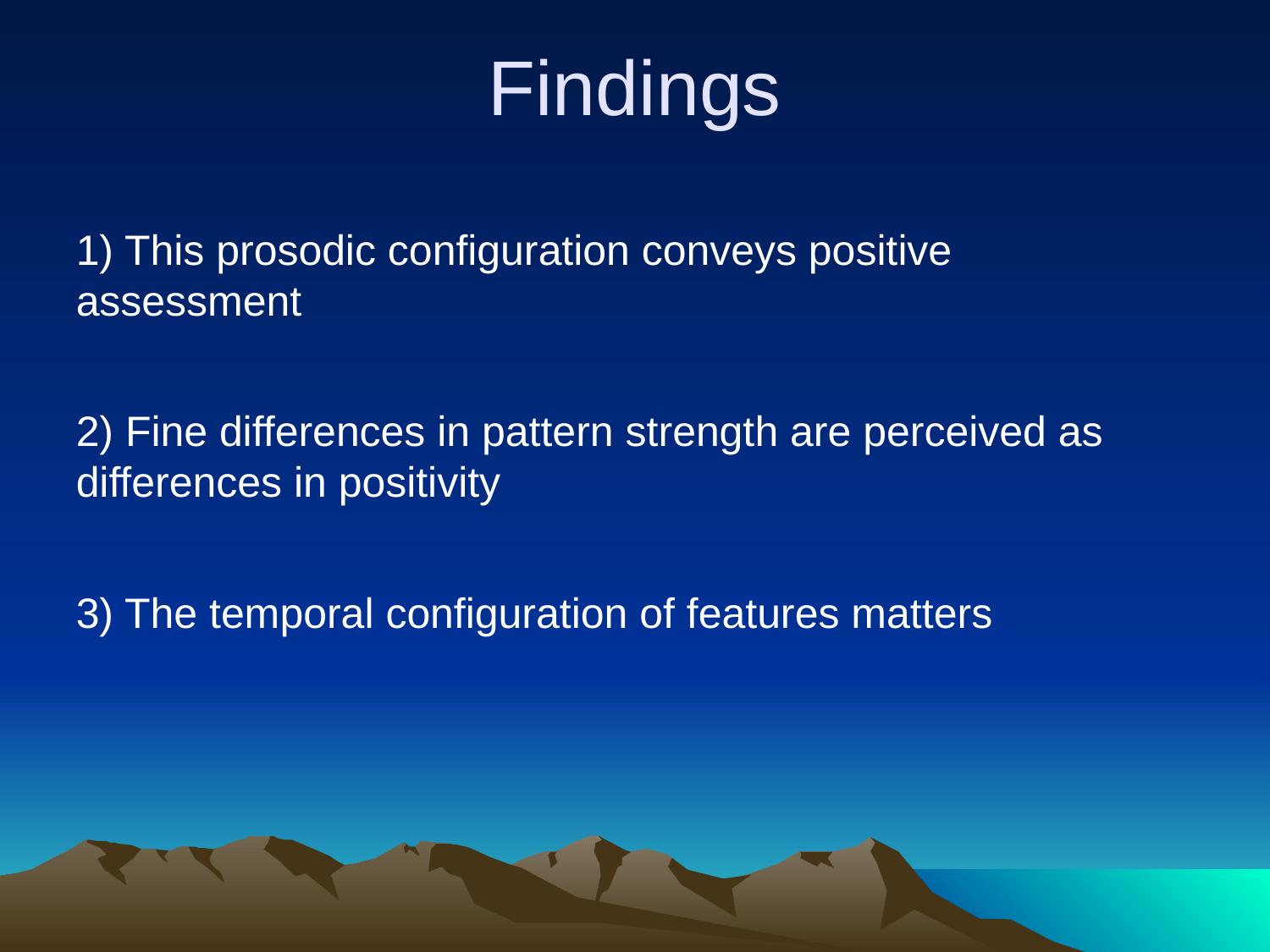

Findings
1) This prosodic configuration conveys positive assessment
2) Fine differences in pattern strength are perceived as differences in positivity
3) The temporal configuration of features matters